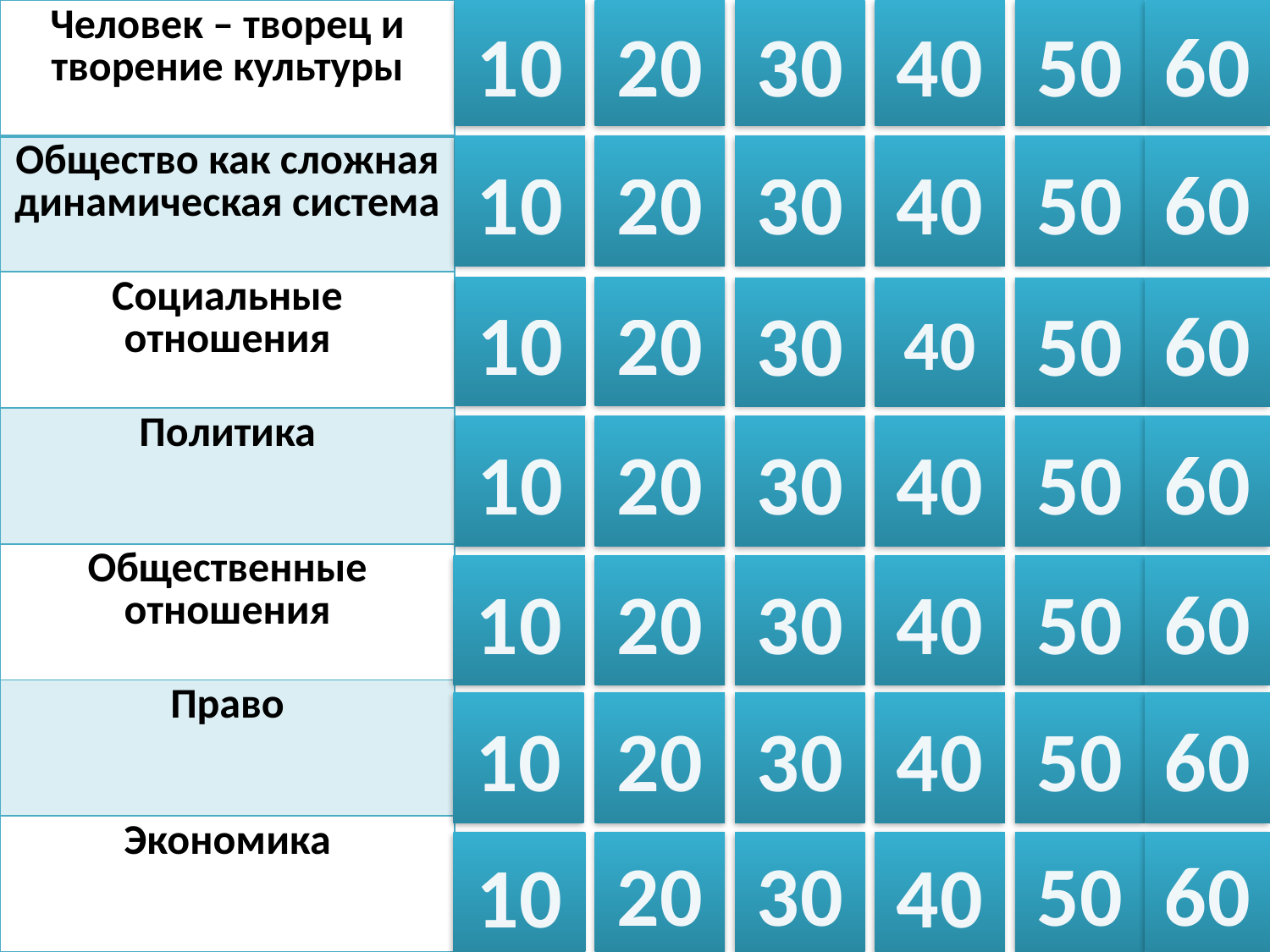

| Человек – творец и творение культуры |
| --- |
| Общество как сложная динамическая система |
| Социальные отношения |
| Политика |
| Общественные отношения |
| Право |
| Экономика |
10
20
30
40
50
60
10
20
30
40
50
60
10
20
30
40
50
60
10
20
30
40
50
60
10
20
30
40
50
60
10
20
30
40
50
60
10
20
30
40
50
60